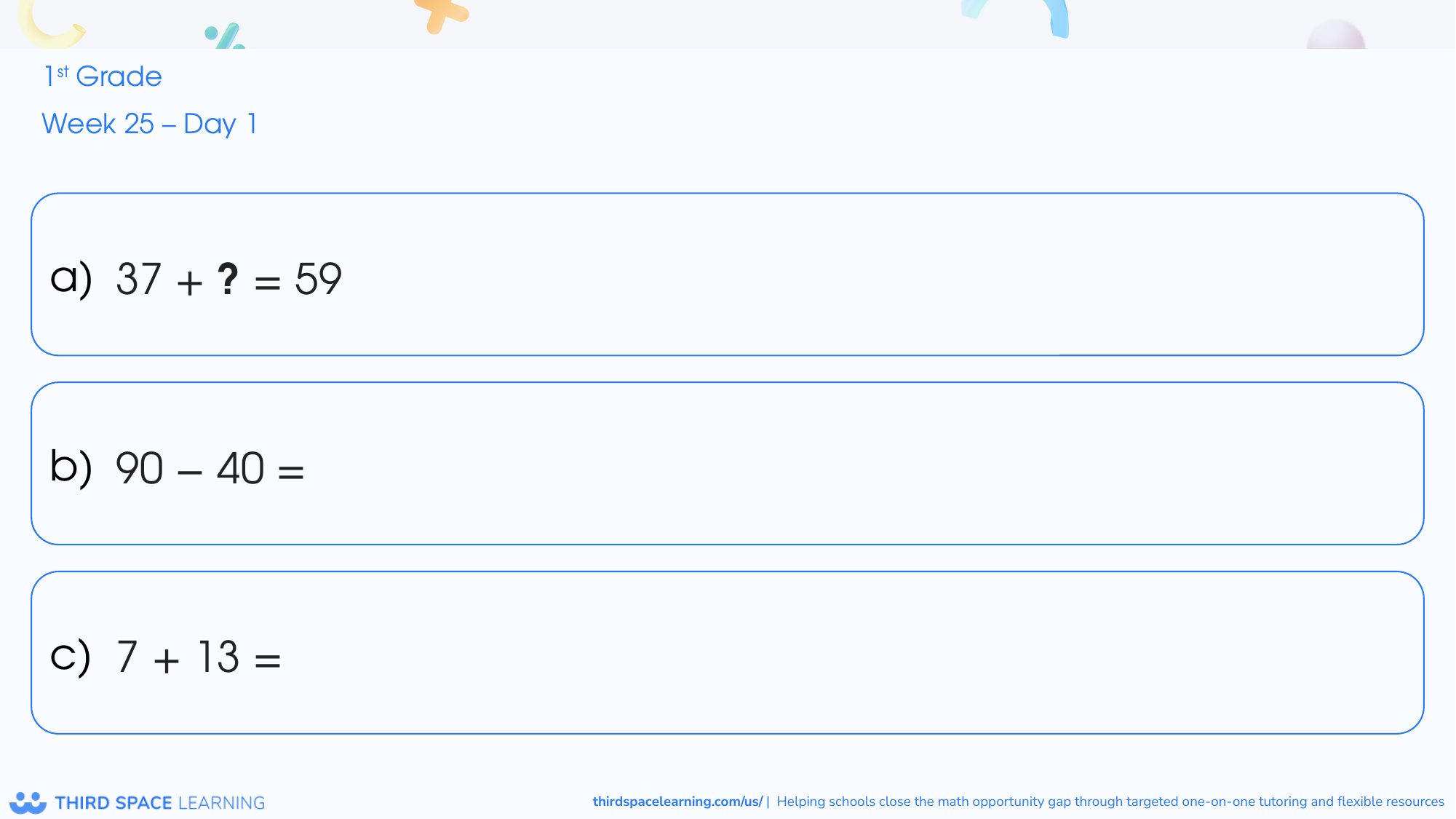

1st Grade
Week 25 – Day 1
37 + ? = 59
90 − 40 =
7 + 13 =